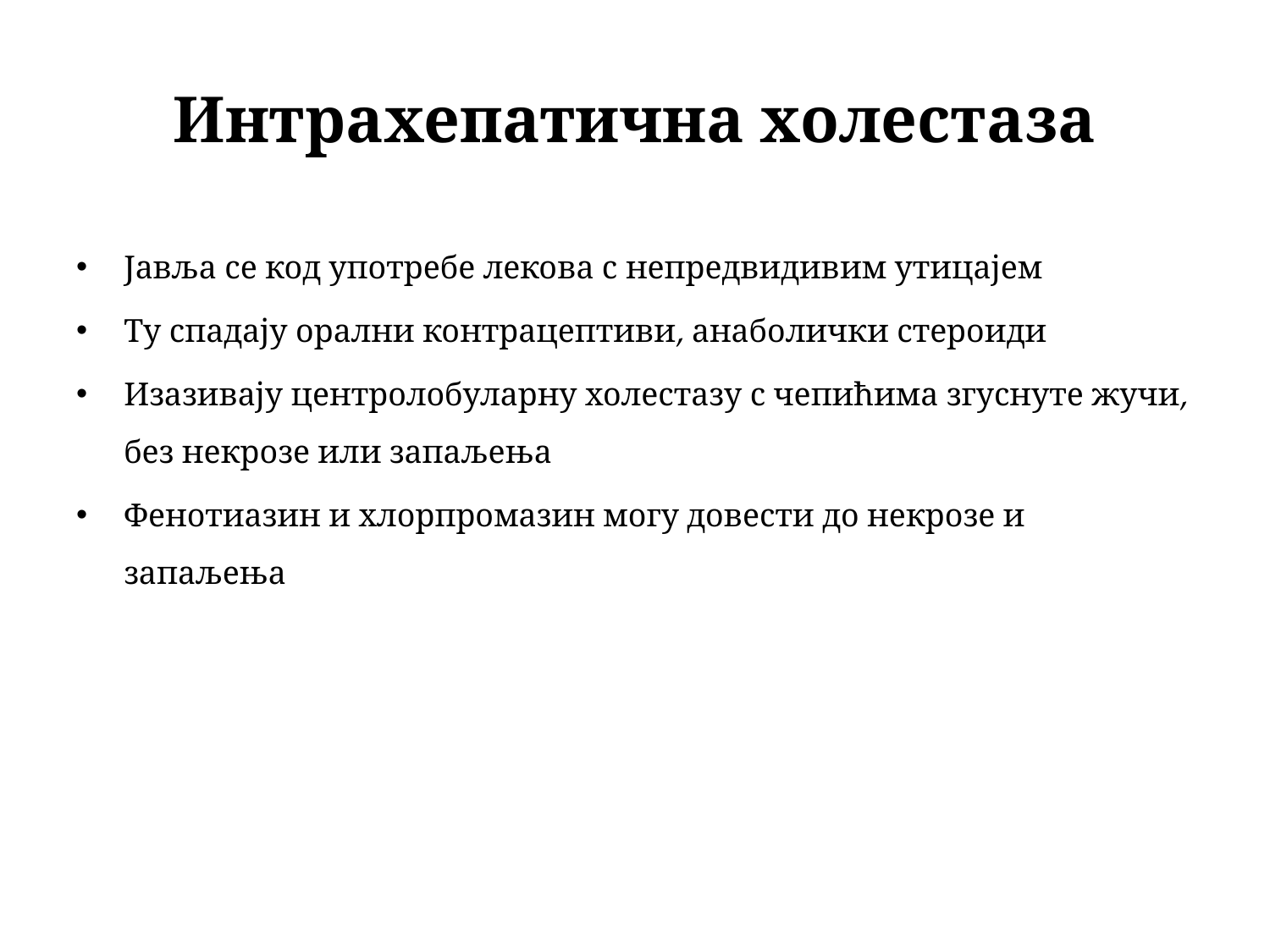

# Интрахепатична холестаза
Јавља се код употребе лекова с непредвидивим утицајем
Ту спадају орални контрацептиви, анаболички стероиди
Изазивају центролобуларну холестазу с чепићима згуснуте жучи, без некрозе или запаљења
Фенотиазин и хлорпромазин могу довести до некрозе и запаљења